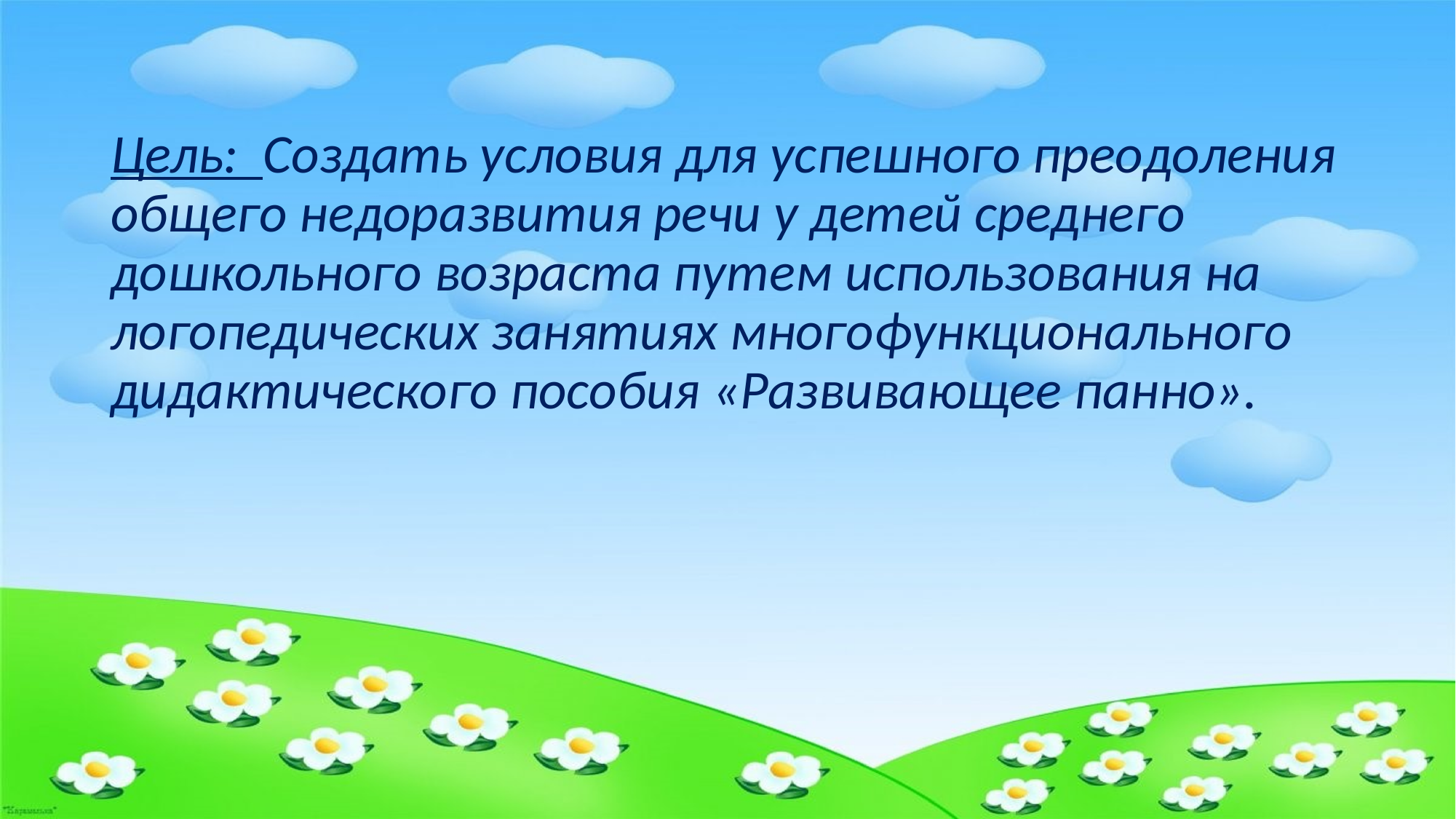

# Цель:  Создать условия для успешного преодоления общего недоразвития речи у детей среднего дошкольного возраста путем использования на логопедических занятиях многофункционального дидактического пособия «Развивающее панно».